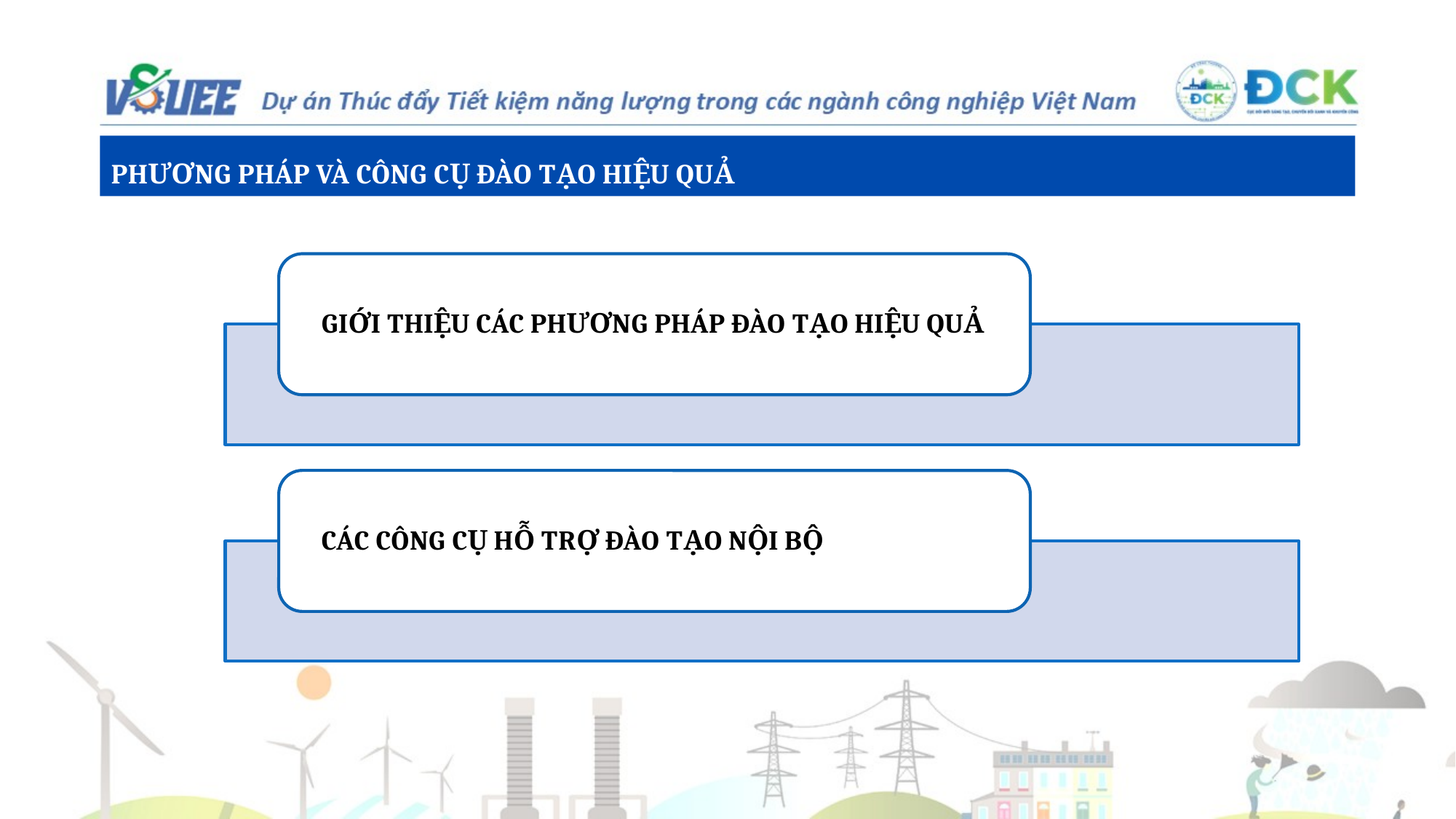

# PHƯƠNG PHÁP VÀ CÔNG CỤ ĐÀO TẠO HIỆU QUẢ
GIỚI THIỆU CÁC PHƯƠNG PHÁP ĐÀO TẠO HIỆU QUẢ
CÁC CÔNG CỤ HỖ TRỢ ĐÀO TẠO NỘI BỘ